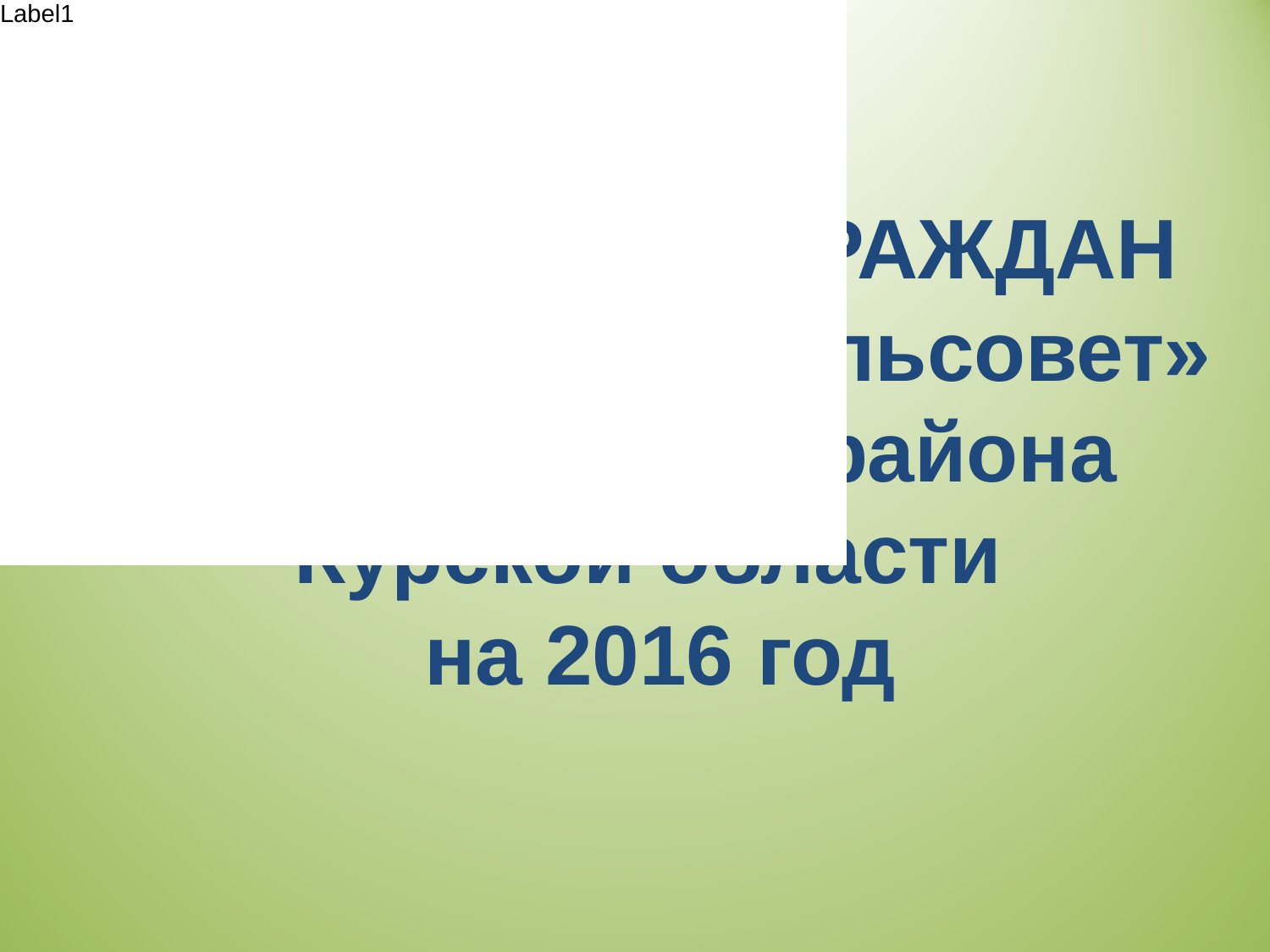

БЮДЖЕТ ДЛЯ ГРАЖДАН
МО «Зуевский сельсовет» Солнцевского района Курской области
на 2016 год